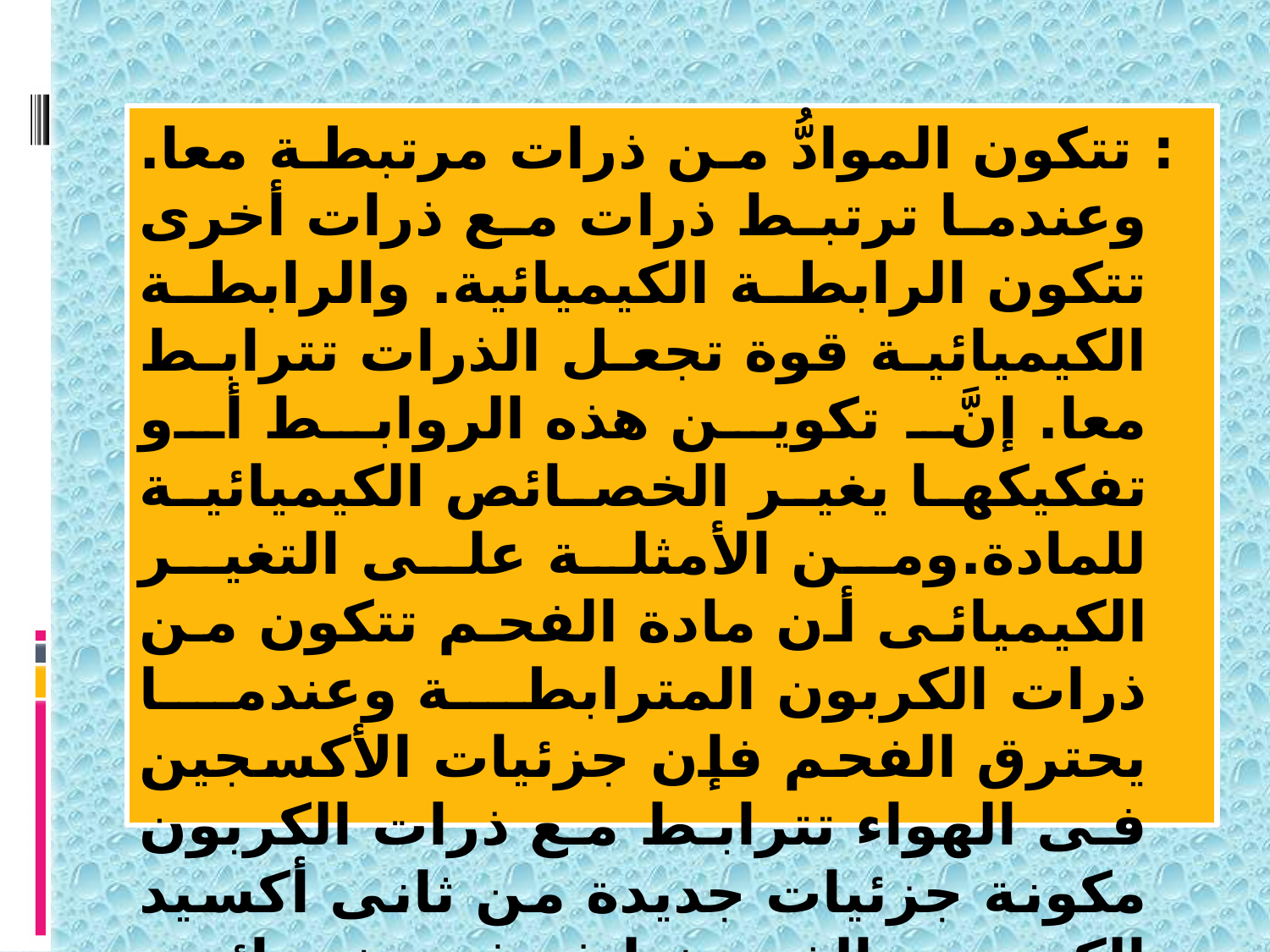

: تتكون الموادُّ من ذرات مرتبطة معا. وعندما ترتبط ذرات مع ذرات أخرى تتكون الرابطة الكيميائية. والرابطة الكيميائية قوة تجعل الذرات تترابط معا. إنَّ تكوين هذه الروابط أو تفكيكها يغير الخصائص الكيميائية للمادة.ومن الأمثلة على التغير الكيميائى أن مادة الفحم تتكون من ذرات الكربون المترابطة وعندما يحترق الفحم فإن جزئيات الأكسجين فى الهواء تترابط مع ذرات الكربون مكونة جزئيات جديدة من ثانى أكسيد الكربون ، الذى يختلف فى خصائصه عن كل من الكربون والأكسجين .